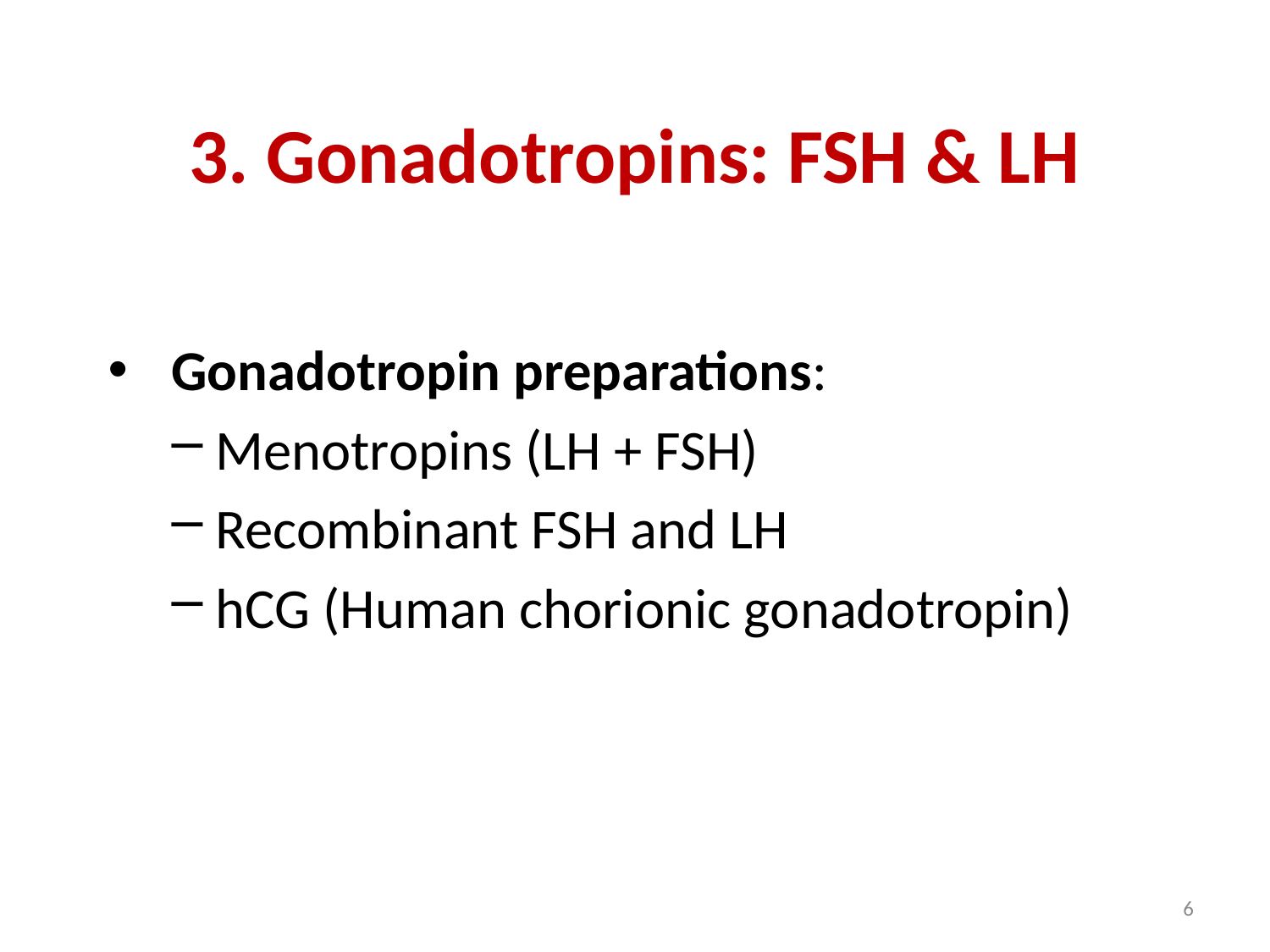

# 3. Gonadotropins: FSH & LH
Gonadotropin preparations:
 Menotropins (LH + FSH)
 Recombinant FSH and LH
 hCG (Human chorionic gonadotropin)

6